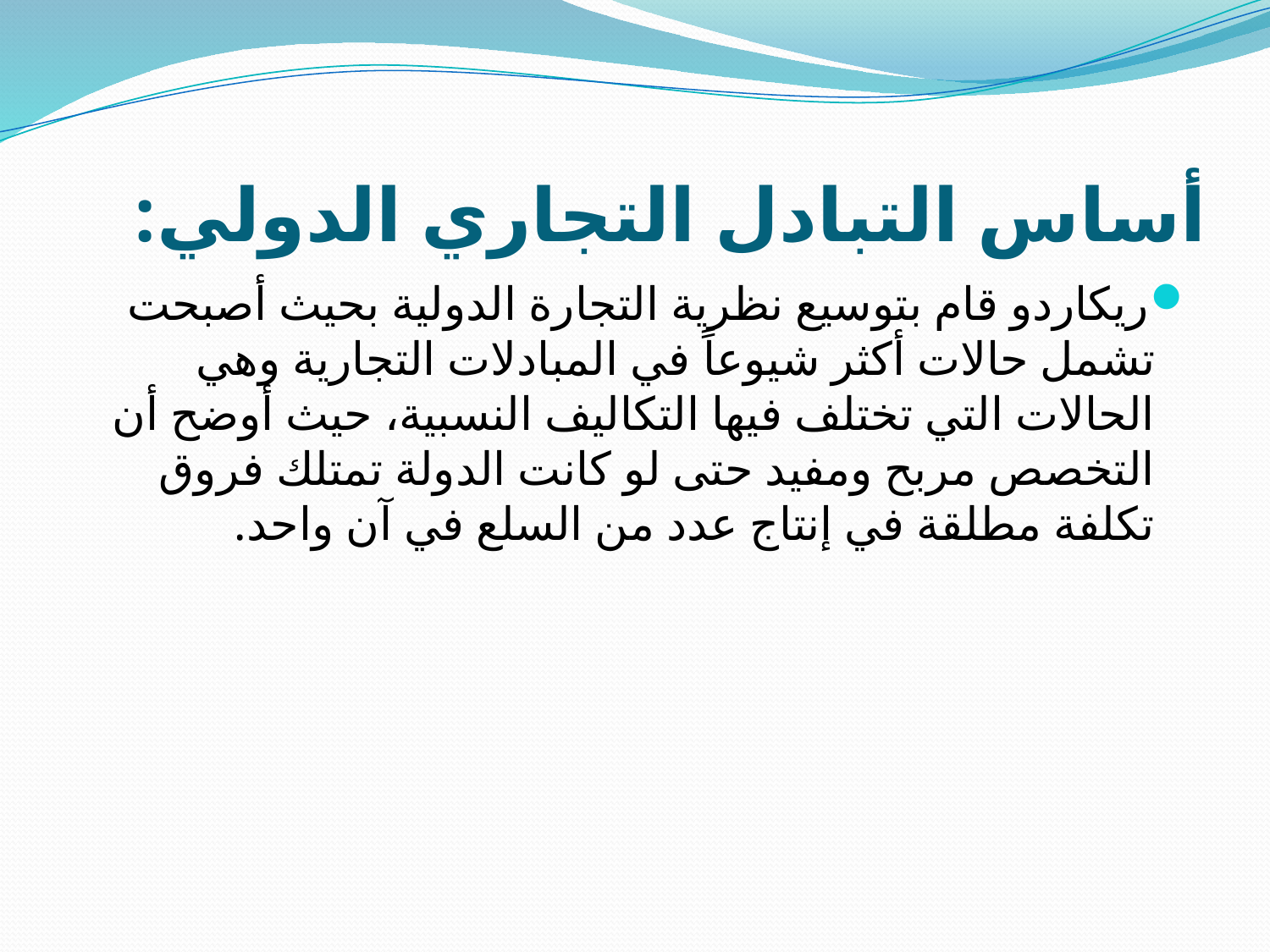

# أساس التبادل التجاري الدولي:
ريكاردو قام بتوسيع نظرية التجارة الدولية بحيث أصبحت تشمل حالات أكثر شيوعاً في المبادلات التجارية وهي الحالات التي تختلف فيها التكاليف النسبية، حيث أوضح أن التخصص مربح ومفيد حتى لو كانت الدولة تمتلك فروق تكلفة مطلقة في إنتاج عدد من السلع في آن واحد.